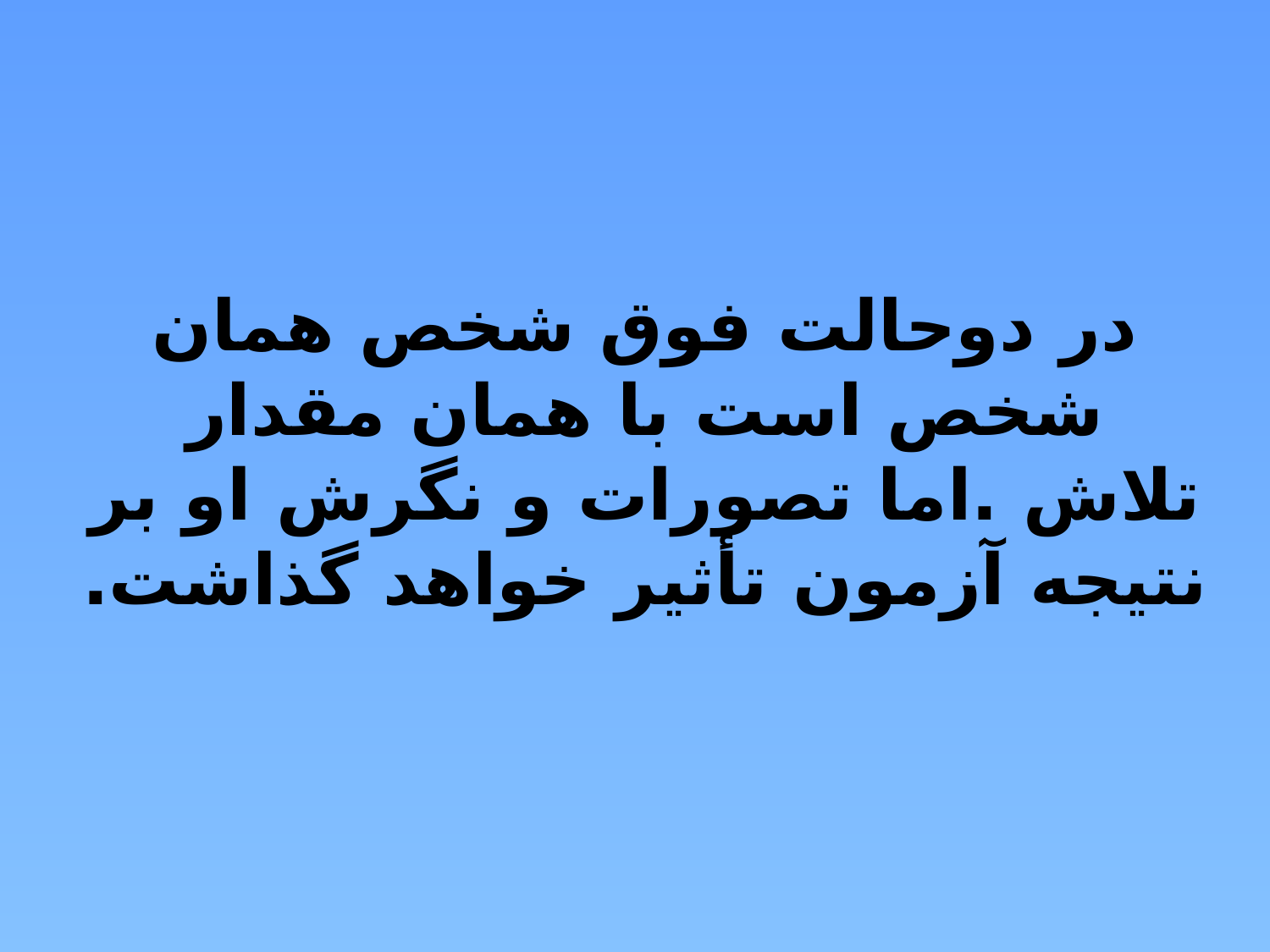

# در دوحالت فوق شخص همان شخص است با همان مقدار تلاش .اما تصورات و نگرش او بر نتیجه آزمون تأثیر خواهد گذاشت.